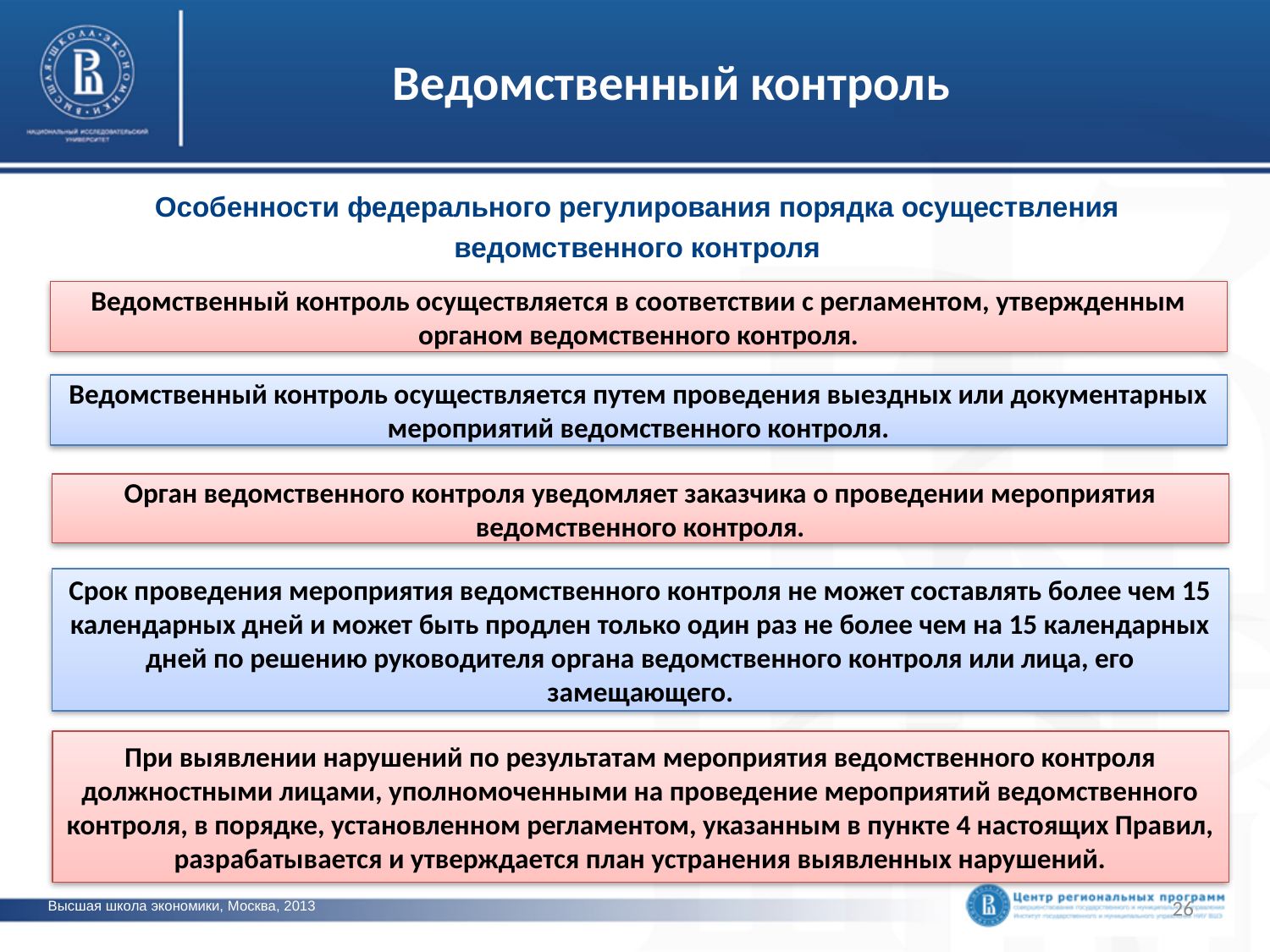

# Ведомственный контроль

Особенности федерального регулирования порядка осуществления ведомственного контроля

Ведомственный контроль осуществляется в соответствии с регламентом, утвержденным органом ведомственного контроля.
фото
Ведомственный контроль осуществляется путем проведения выездных или документарных мероприятий ведомственного контроля.
Орган ведомственного контроля уведомляет заказчика о проведении мероприятия ведомственного контроля.
Срок проведения мероприятия ведомственного контроля не может составлять более чем 15 календарных дней и может быть продлен только один раз не более чем на 15 календарных дней по решению руководителя органа ведомственного контроля или лица, его замещающего.
При выявлении нарушений по результатам мероприятия ведомственного контроля должностными лицами, уполномоченными на проведение мероприятий ведомственного контроля, в порядке, установленном регламентом, указанным в пункте 4 настоящих Правил, разрабатывается и утверждается план устранения выявленных нарушений.
26
Высшая школа экономики, Москва, 2013